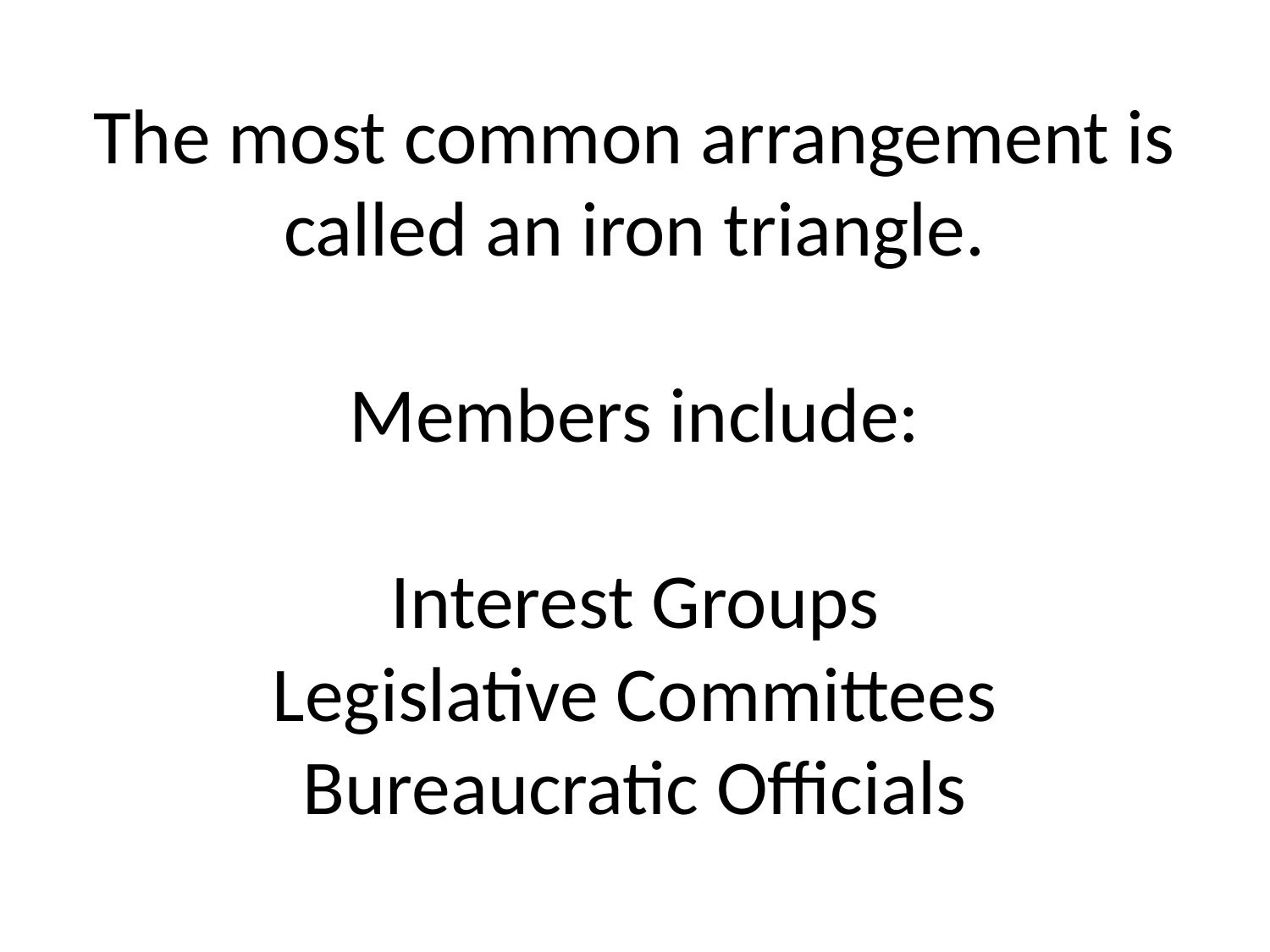

# The most common arrangement is called an iron triangle. Members include: Interest Groups Legislative Committees Bureaucratic Officials